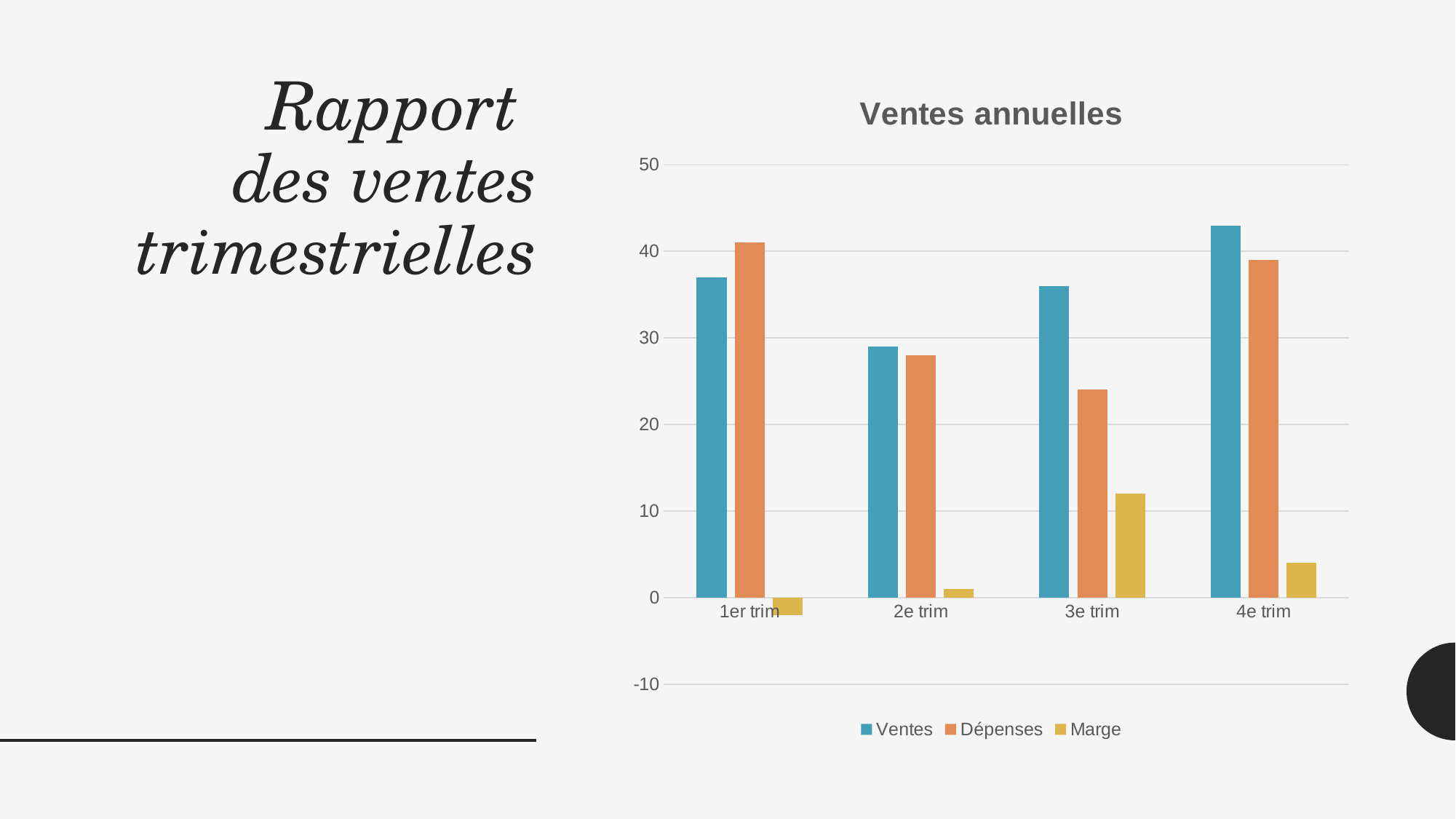

# Rapport des ventes trimestrielles

### Chart: Ventes annuelles

| Category | Ventes | Dépenses | Marge |
|---|---|---|---|
| 1er trim | 37.0 | 41.0 | -2.0 |
| 2e trim | 29.0 | 28.0 | 1.0 |
| 3e trim | 36.0 | 24.0 | 12.0 |
| 4e trim | 43.0 | 39.0 | 4.0 |